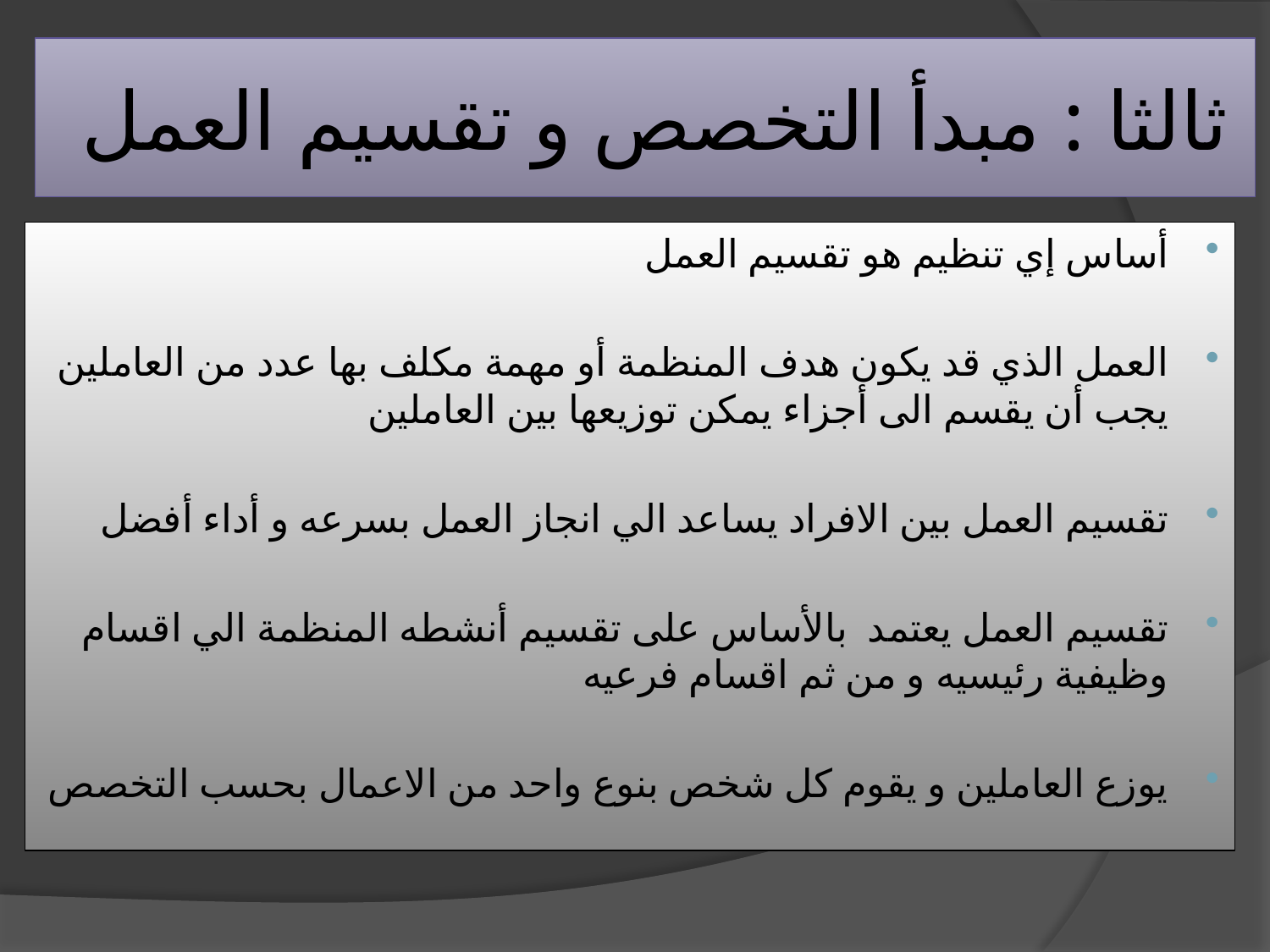

# ثالثا : مبدأ التخصص و تقسيم العمل
أساس إي تنظيم هو تقسيم العمل

العمل الذي قد يكون هدف المنظمة أو مهمة مكلف بها عدد من العاملين يجب أن يقسم الى أجزاء يمكن توزيعها بين العاملين

تقسيم العمل بين الافراد يساعد الي انجاز العمل بسرعه و أداء أفضل

تقسيم العمل يعتمد  بالأساس على تقسيم أنشطه المنظمة الي اقسام وظيفية رئيسيه و من ثم اقسام فرعيه

يوزع العاملين و يقوم كل شخص بنوع واحد من الاعمال بحسب التخصص